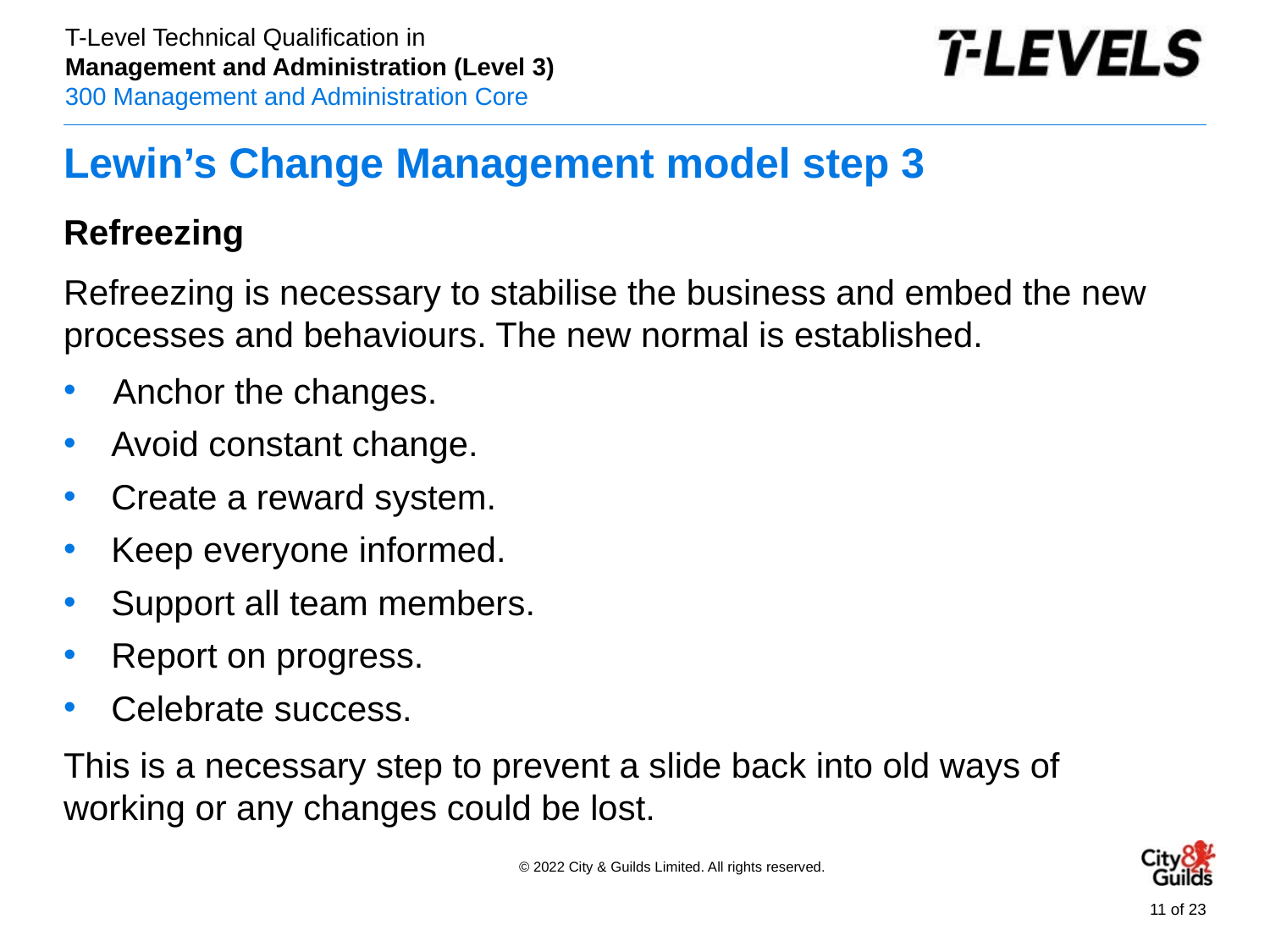

# Lewin’s Change Management model step 3
Refreezing
Refreezing is necessary to stabilise the business and embed the new processes and behaviours. The new normal is established.
 Anchor the changes.
Avoid constant change.
Create a reward system.
Keep everyone informed.
Support all team members.
Report on progress.
Celebrate success.
This is a necessary step to prevent a slide back into old ways of    working or any changes could be lost.